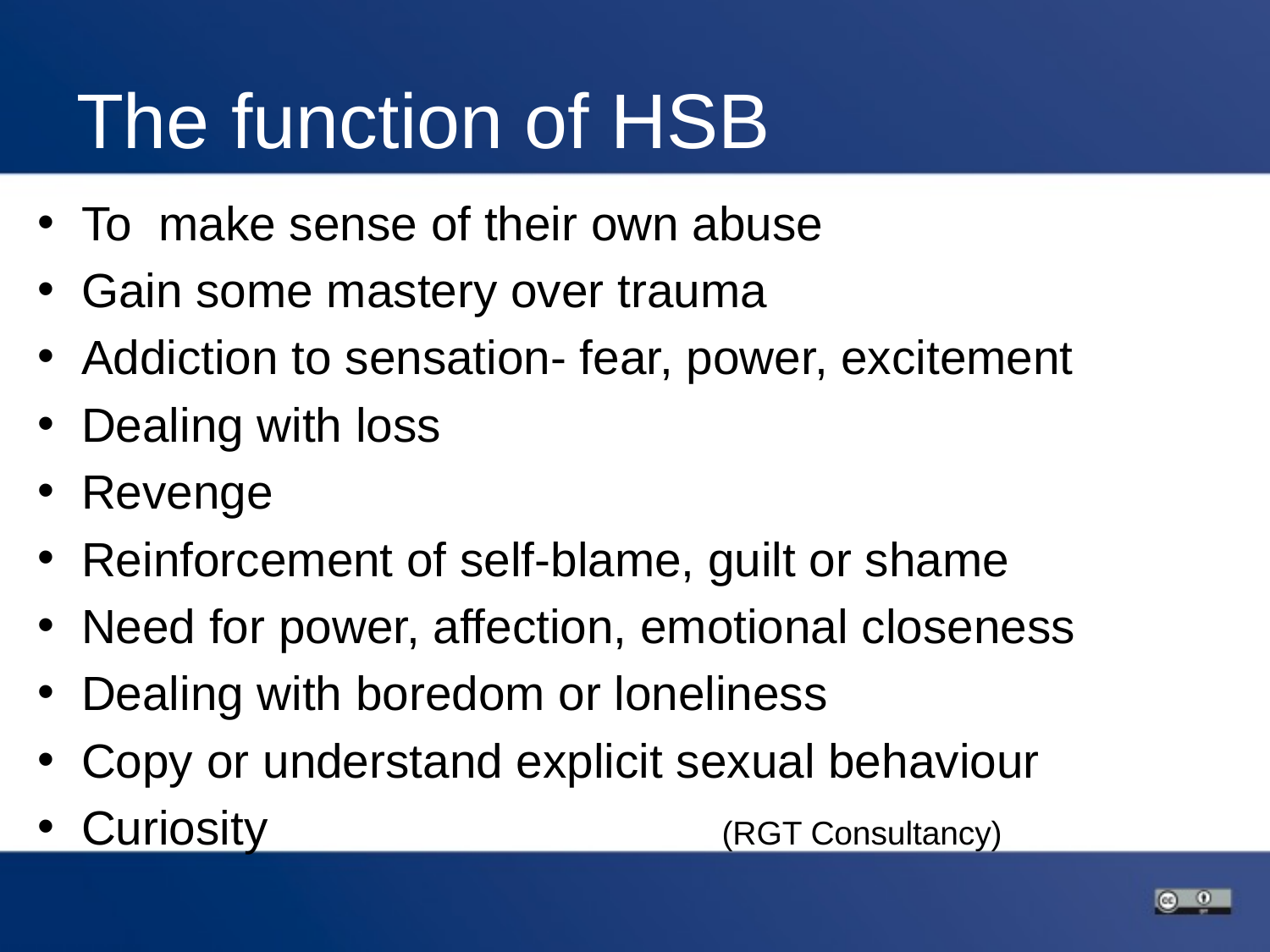

# The function of HSB
To  make sense of their own abuse
Gain some mastery over trauma
Addiction to sensation- fear, power, excitement
Dealing with loss
Revenge
Reinforcement of self-blame, guilt or shame
Need for power, affection, emotional closeness
Dealing with boredom or loneliness
Copy or understand explicit sexual behaviour
Curiosity                                  (RGT Consultancy)